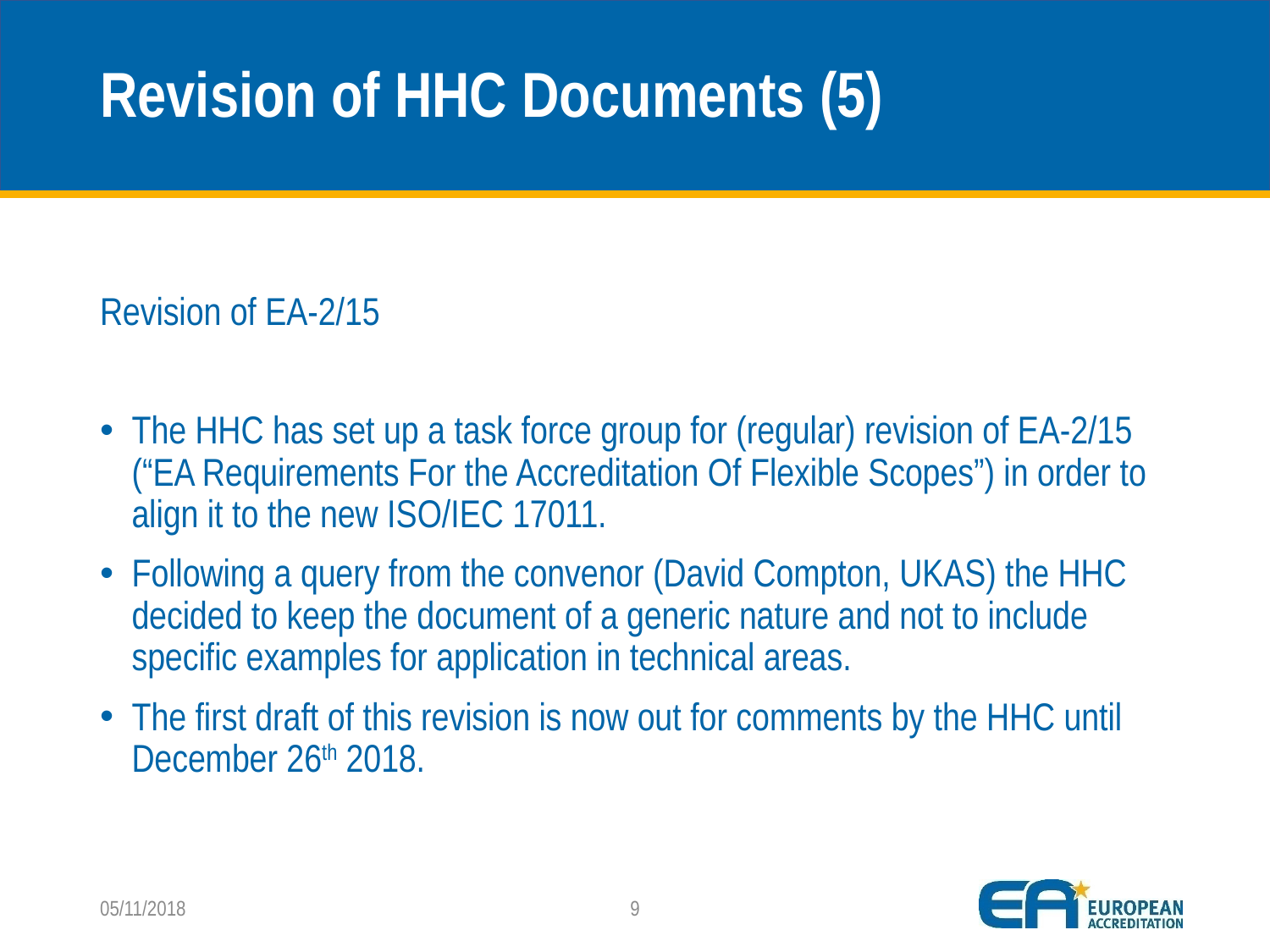

# Revision of HHC Documents (5)

Revision of EA-2/15

The HHC has set up a task force group for (regular) revision of EA-2/15 (“EA Requirements For the Accreditation Of Flexible Scopes”) in order to align it to the new ISO/IEC 17011.
Following a query from the convenor (David Compton, UKAS) the HHC decided to keep the document of a generic nature and not to include specific examples for application in technical areas.
The first draft of this revision is now out for comments by the HHC until December 26th 2018.

05/11/2018
9